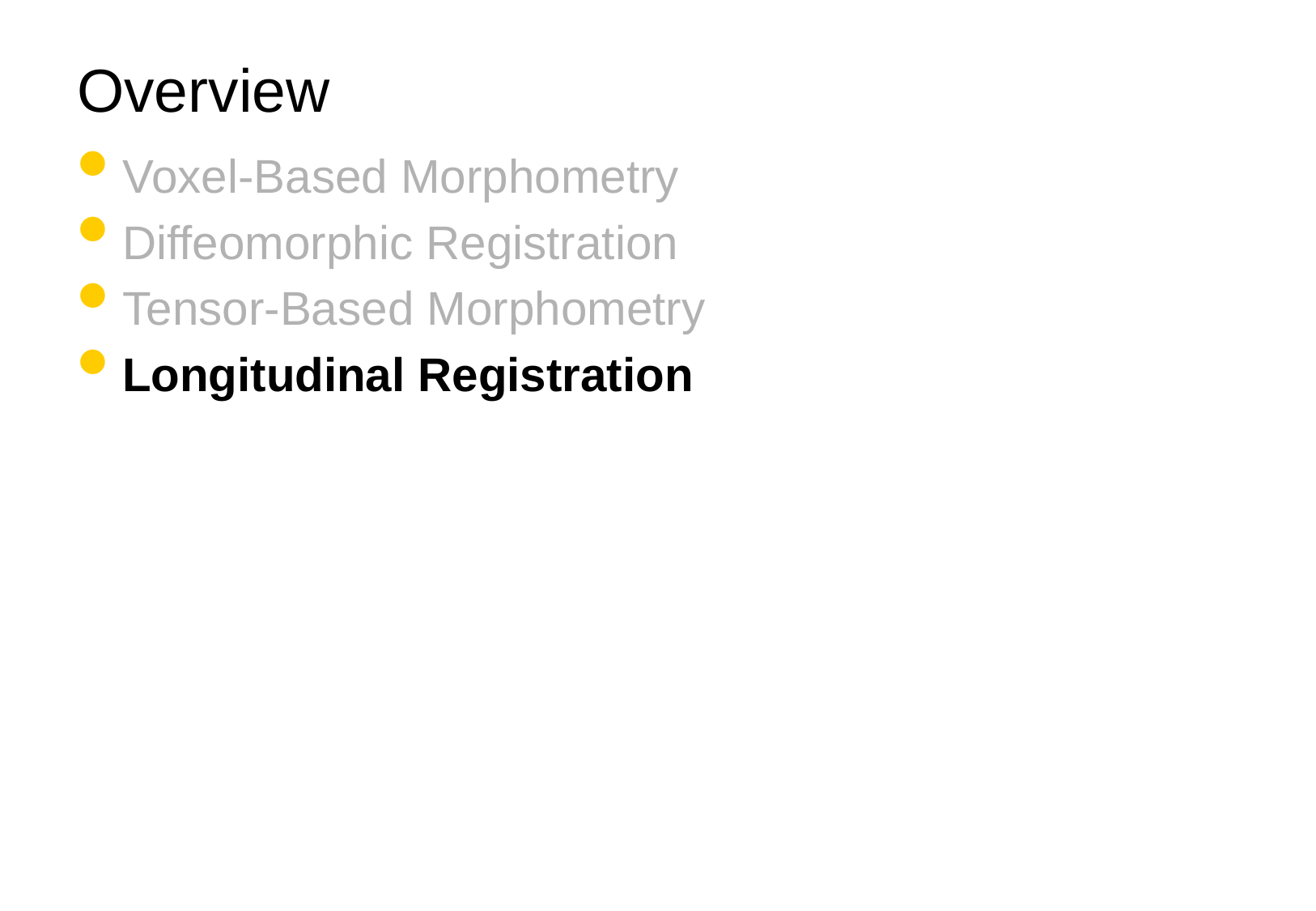

Overview
Voxel-Based Morphometry
Diffeomorphic Registration
Tensor-Based Morphometry
Longitudinal Registration